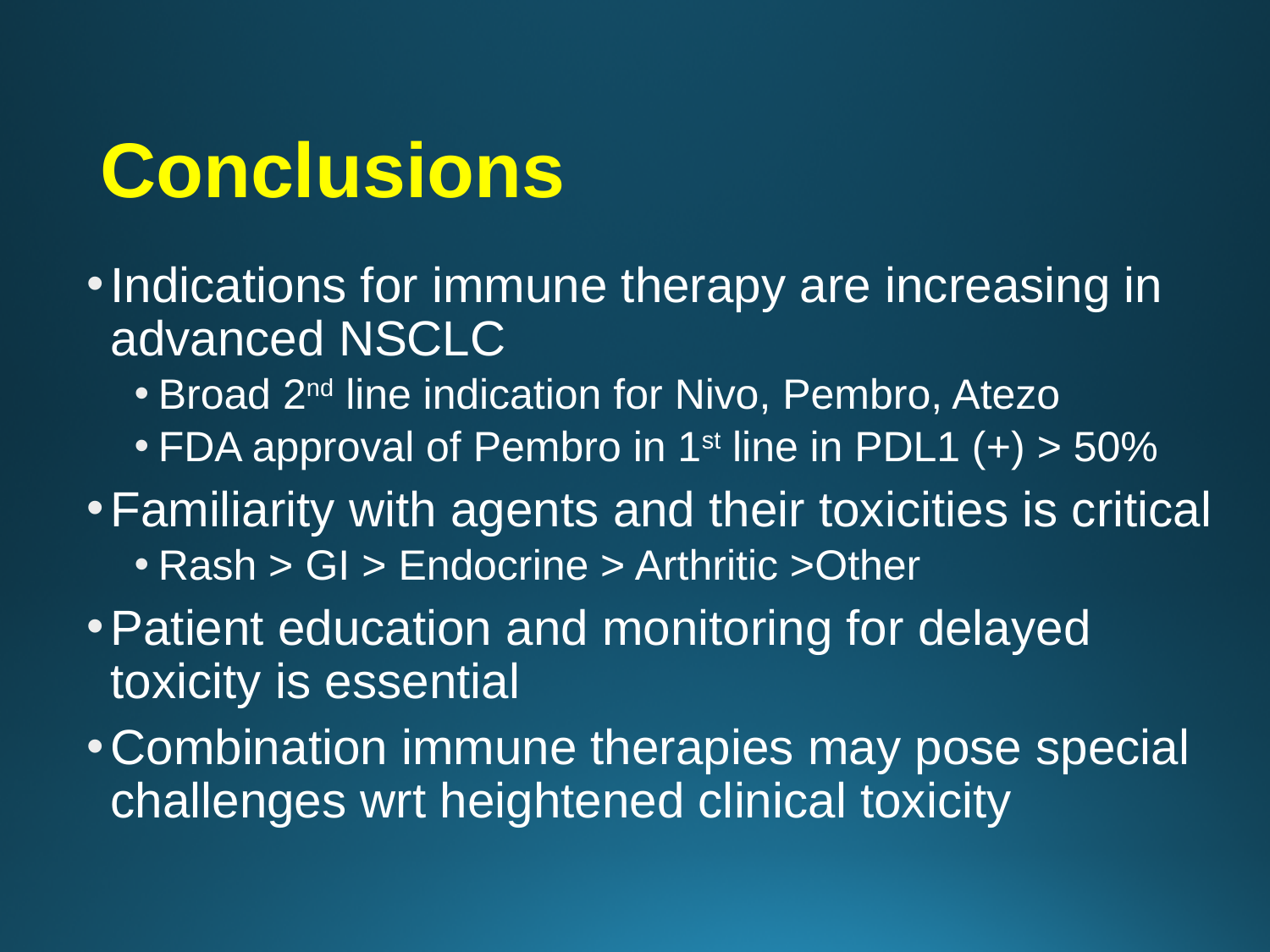

# Conclusions
Indications for immune therapy are increasing in advanced NSCLC
Broad 2nd line indication for Nivo, Pembro, Atezo
FDA approval of Pembro in 1st line in PDL1 (+) > 50%
Familiarity with agents and their toxicities is critical
Rash > GI > Endocrine > Arthritic >Other
Patient education and monitoring for delayed toxicity is essential
Combination immune therapies may pose special challenges wrt heightened clinical toxicity